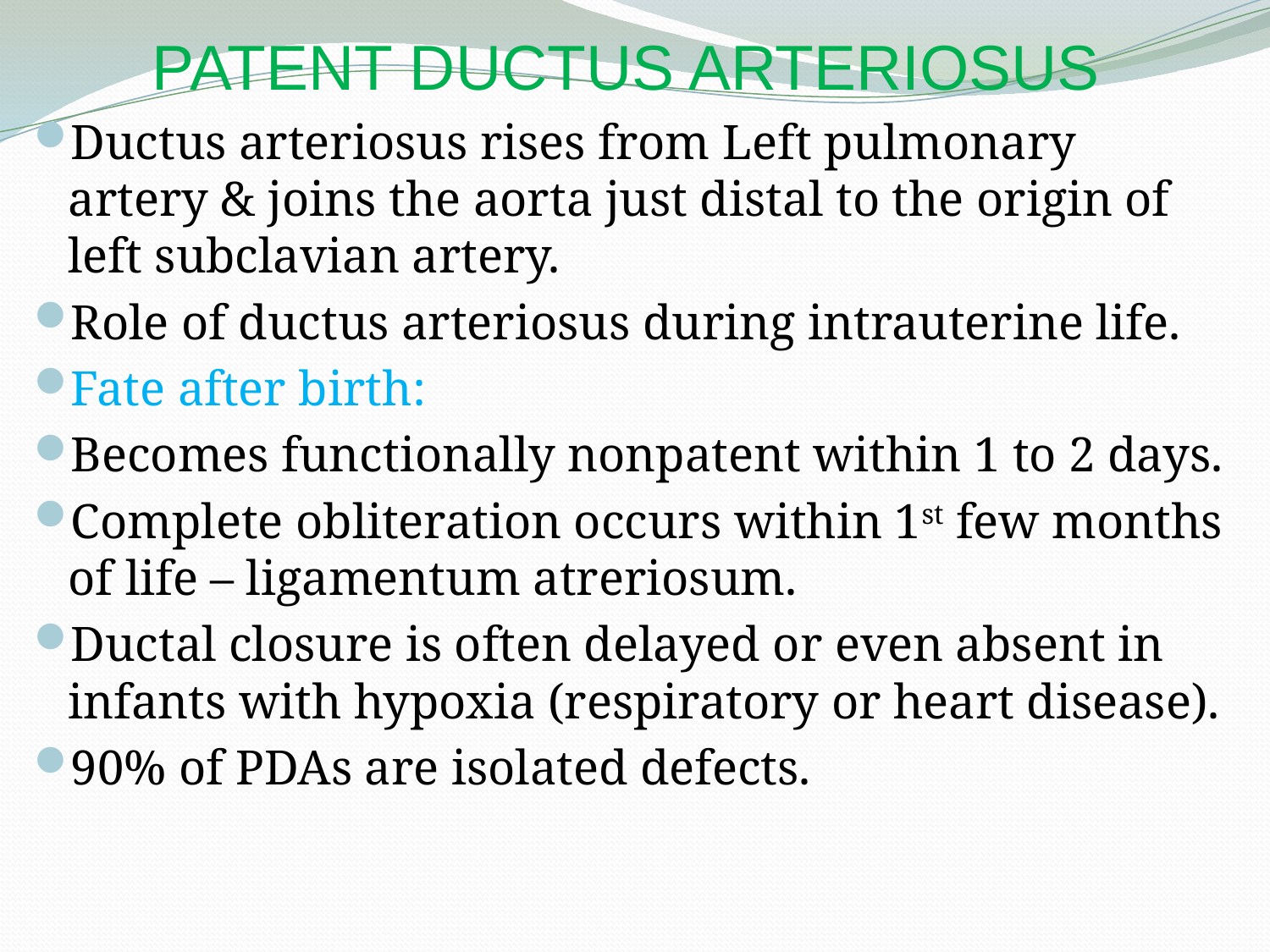

# PATENT DUCTUS ARTERIOSUS
Ductus arteriosus rises from Left pulmonary artery & joins the aorta just distal to the origin of left subclavian artery.
Role of ductus arteriosus during intrauterine life.
Fate after birth:
Becomes functionally nonpatent within 1 to 2 days.
Complete obliteration occurs within 1st few months of life – ligamentum atreriosum.
Ductal closure is often delayed or even absent in infants with hypoxia (respiratory or heart disease).
90% of PDAs are isolated defects.